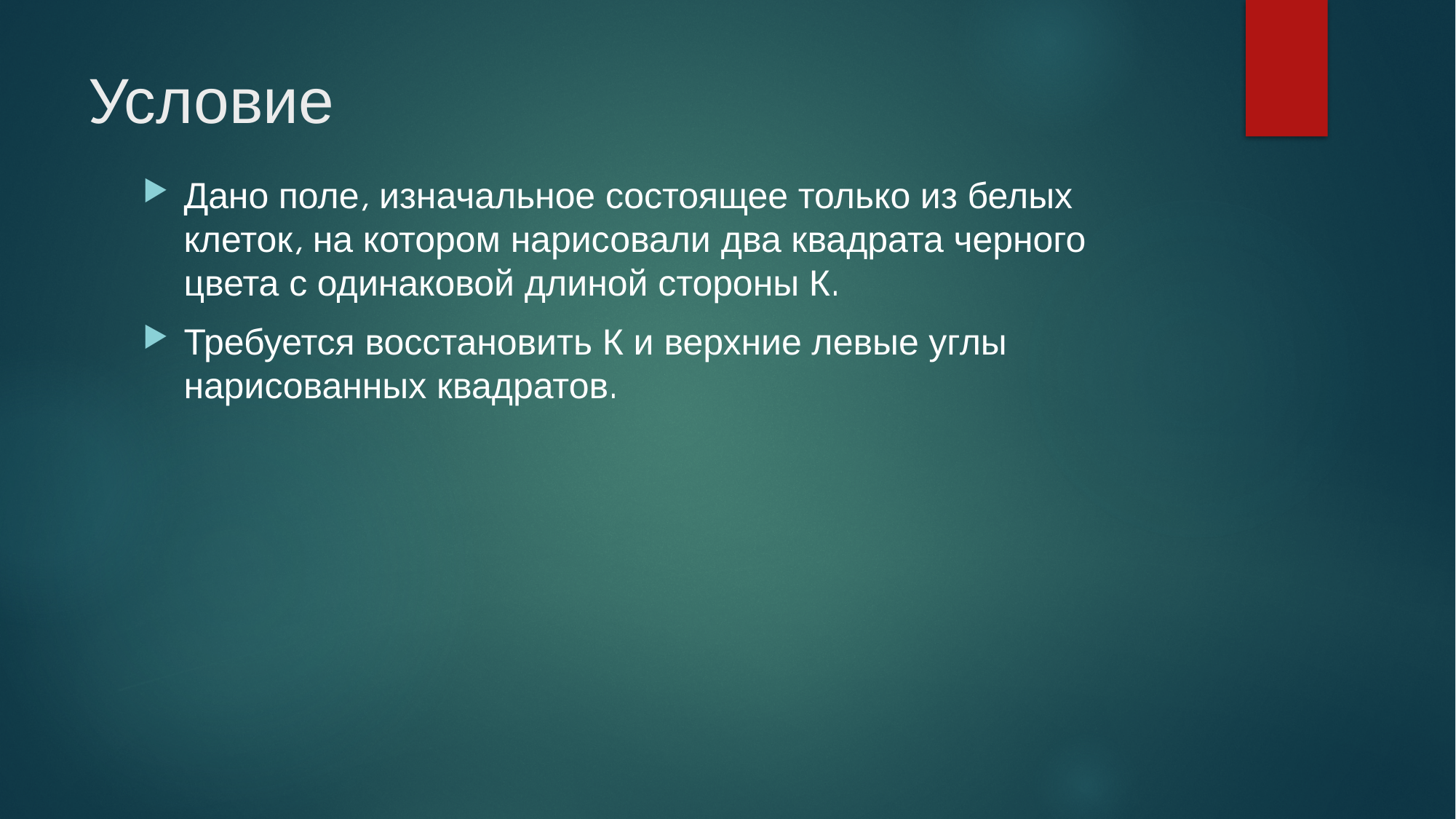

# Условие
Дано поле, изначальное состоящее только из белых клеток, на котором нарисовали два квадрата черного цвета с одинаковой длиной стороны К.
Требуется восстановить К и верхние левые углы нарисованных квадратов.